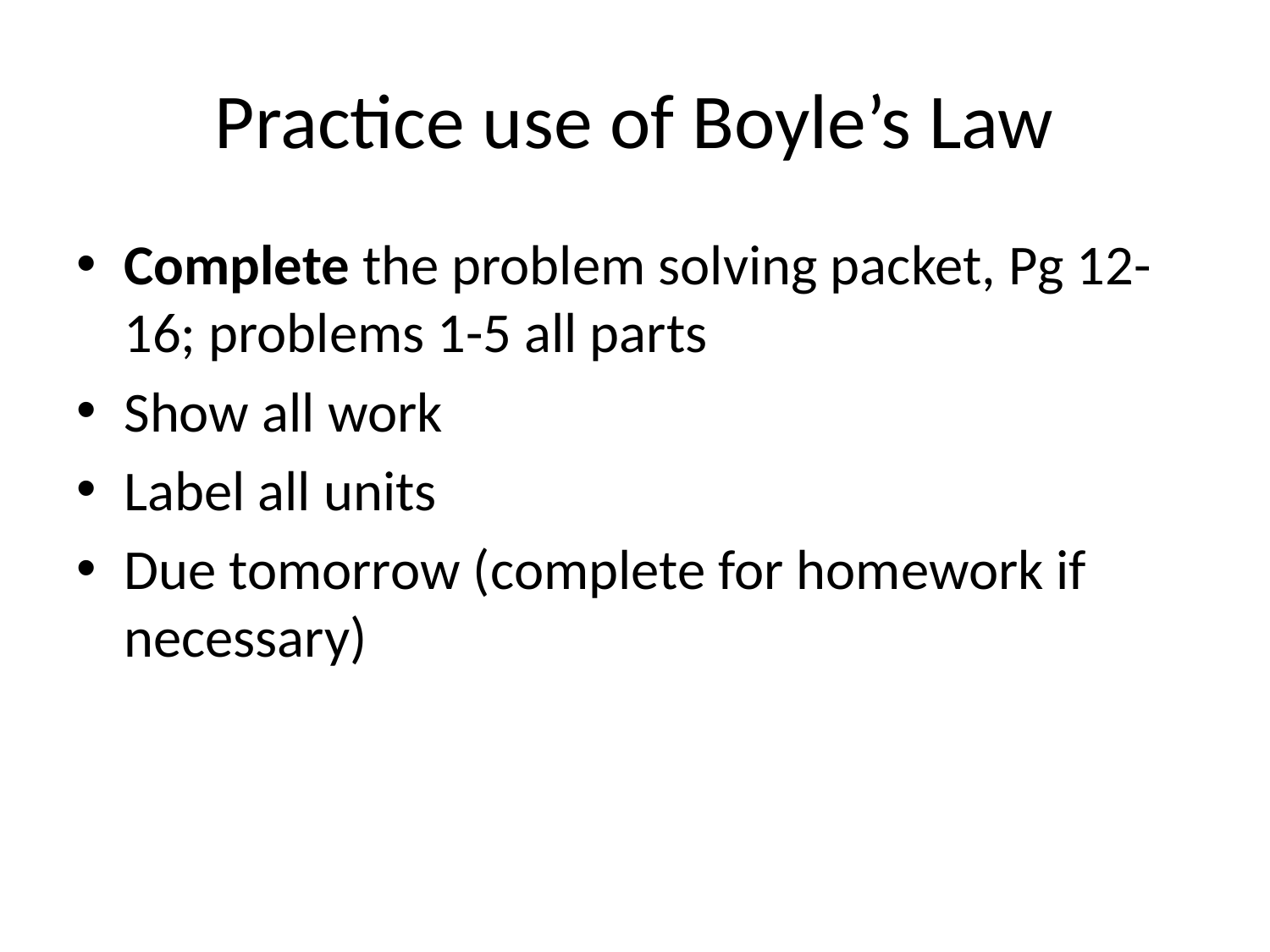

# Practice use of Boyle’s Law
Complete the problem solving packet, Pg 12-16; problems 1-5 all parts
Show all work
Label all units
Due tomorrow (complete for homework if necessary)